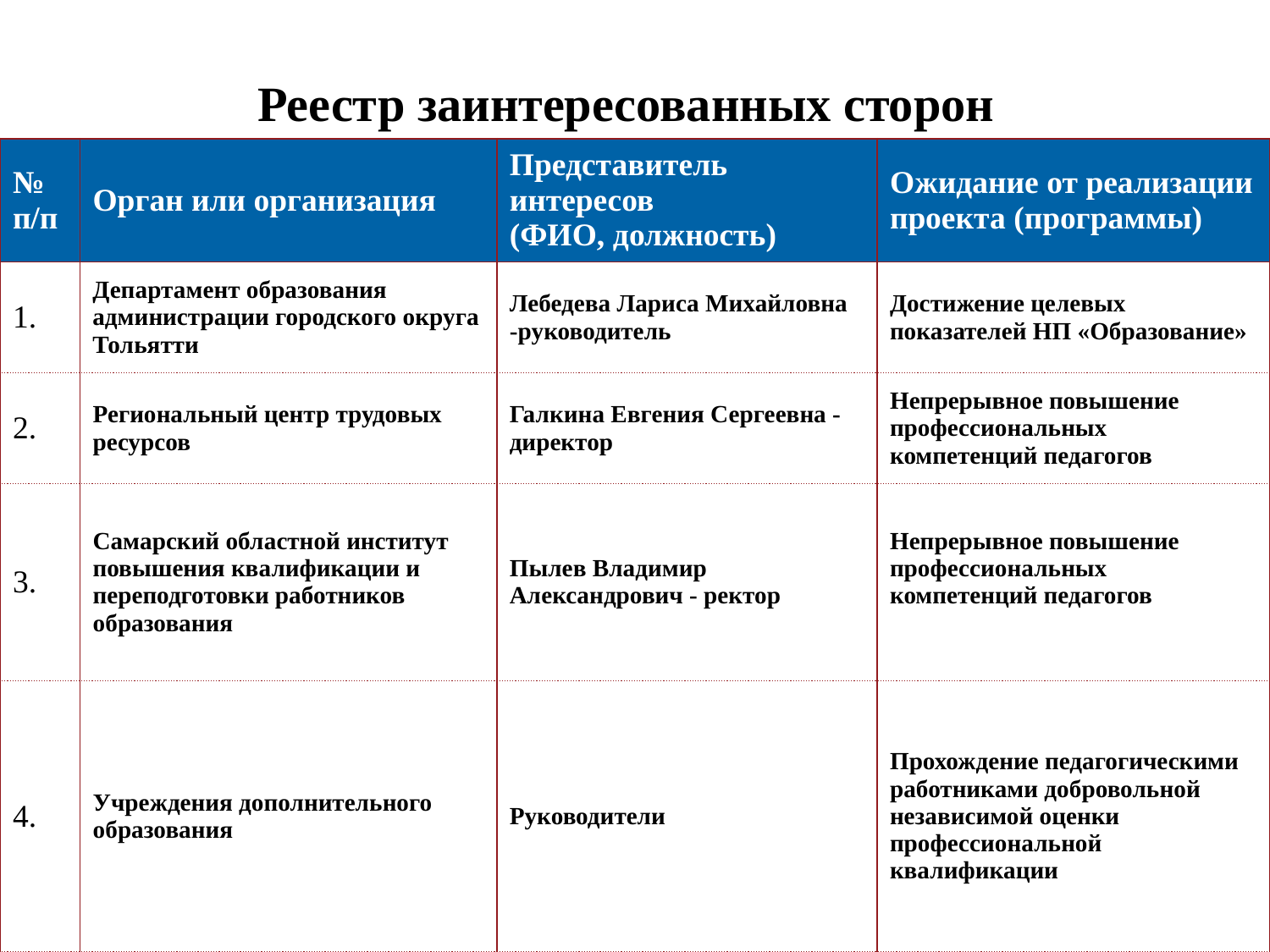

Реестр заинтересованных сторон
| № п/п | Орган или организация | Представитель интересов (ФИО, должность) | Ожидание от реализации проекта (программы) |
| --- | --- | --- | --- |
| 1. | Департамент образования администрации городского округа Тольятти | Лебедева Лариса Михайловна -руководитель | Достижение целевых показателей НП «Образование» |
| 2. | Региональный центр трудовых ресурсов | Галкина Евгения Сергеевна - директор | Непрерывное повышение профессиональных компетенций педагогов |
| 3. | Самарский областной институт повышения квалификации и переподготовки работников образования | Пылев Владимир Александрович - ректор | Непрерывное повышение профессиональных компетенций педагогов |
| 4. | Учреждения дополнительного образования | Руководители | Прохождение педагогическими работниками добровольной независимой оценки профессиональной квалификации |
10